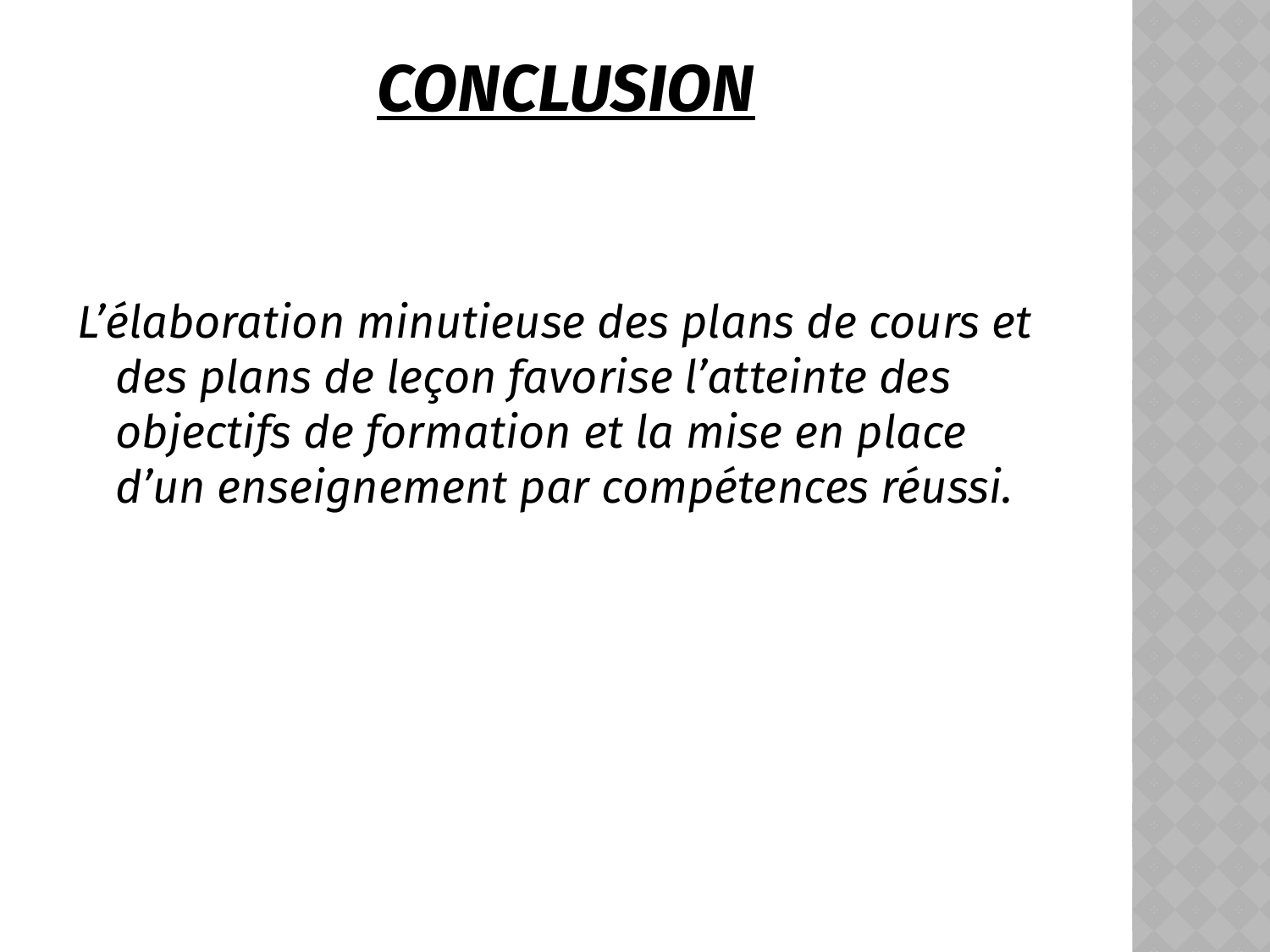

# Conclusion
L’élaboration minutieuse des plans de cours et des plans de leçon favorise l’atteinte des objectifs de formation et la mise en place d’un enseignement par compétences réussi.